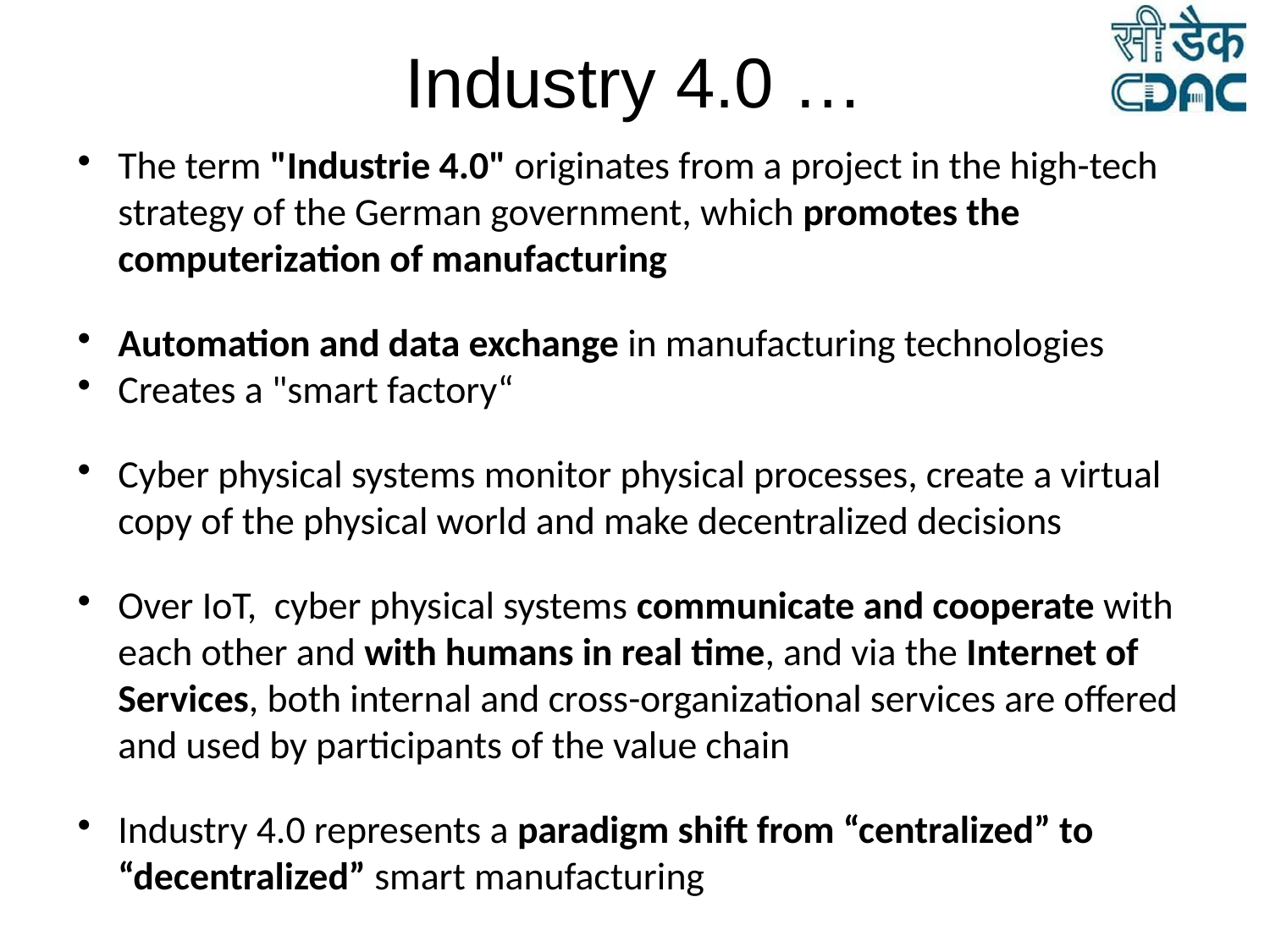

Industry 4.0 …
The term "Industrie 4.0" originates from a project in the high-tech strategy of the German government, which promotes the computerization of manufacturing

Automation and data exchange in manufacturing technologies
Creates a "smart factory“

Cyber physical systems monitor physical processes, create a virtual copy of the physical world and make decentralized decisions

Over IoT,  cyber physical systems communicate and cooperate with each other and with humans in real time, and via the Internet of Services, both internal and cross-organizational services are offered and used by participants of the value chain

Industry 4.0 represents a paradigm shift from “centralized” to “decentralized” smart manufacturing